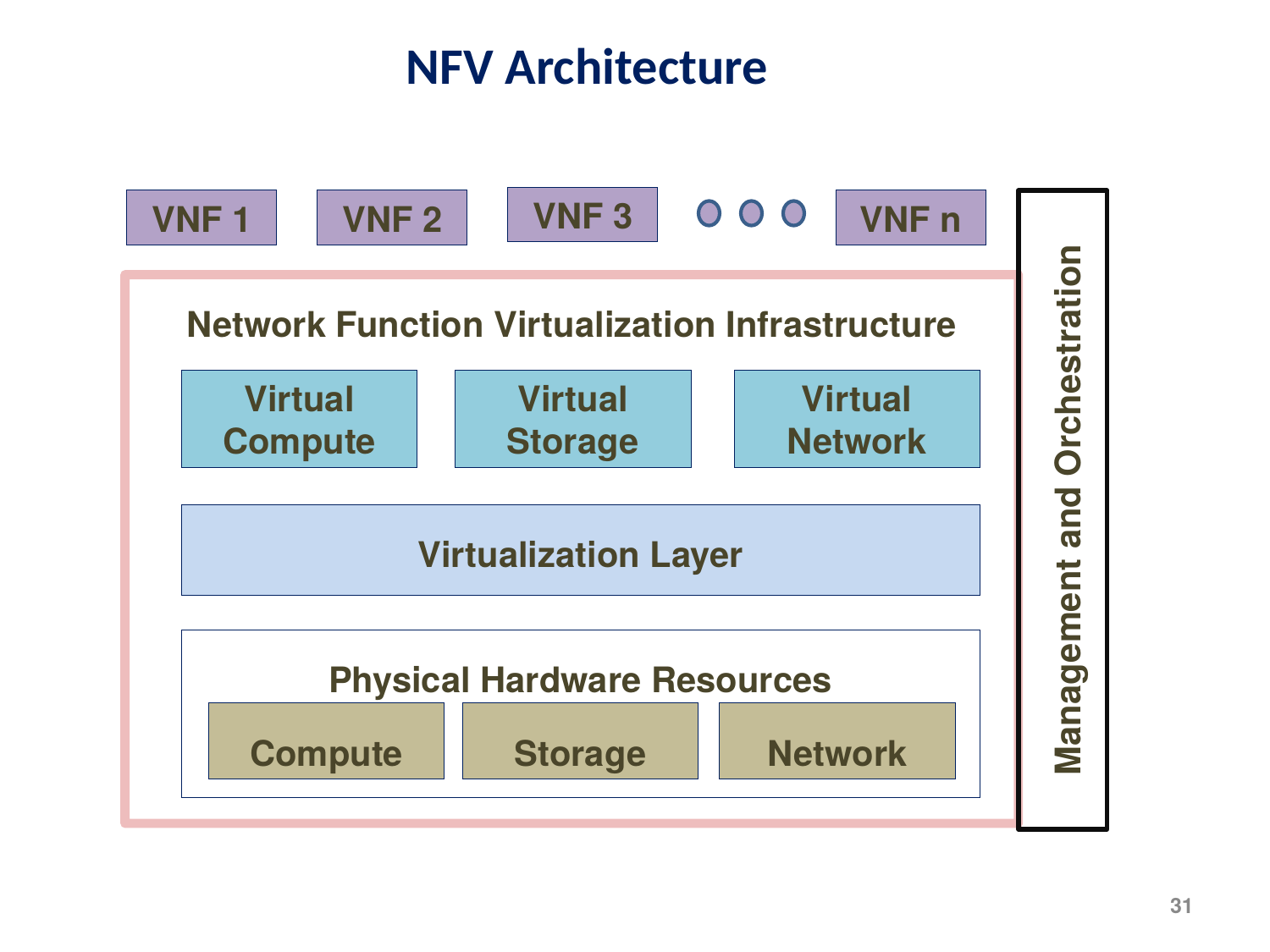

# NFV Architecture
VNF 3
VNF 1
VNF 2
VNF n

Network Function Virtualization Infrastructure

Virtual Compute
Virtual Storage
Virtual Network
Management and Orchestration

Virtualization Layer

Physical Hardware Resources

Compute
Storage
Network
31